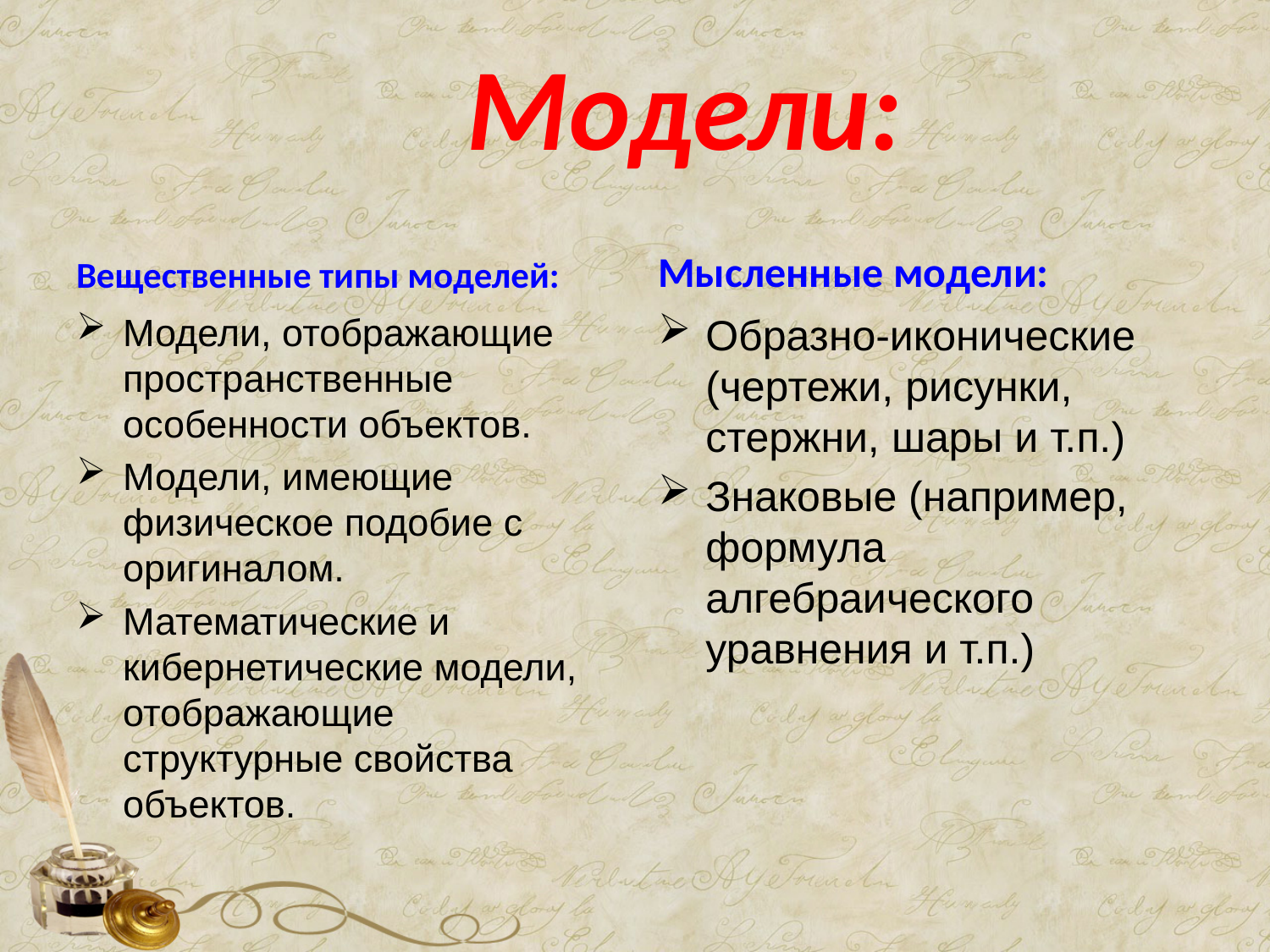

# Модели:
Вещественные типы моделей:
Мысленные модели:
Модели, отображающие пространственные особенности объектов.
Модели, имеющие физическое подобие с оригиналом.
Математические и кибернетические модели, отображающие структурные свойства объектов.

Образно-иконические (чертежи, рисунки, стержни, шары и т.п.)
Знаковые (например, формула алгебраического уравнения и т.п.)